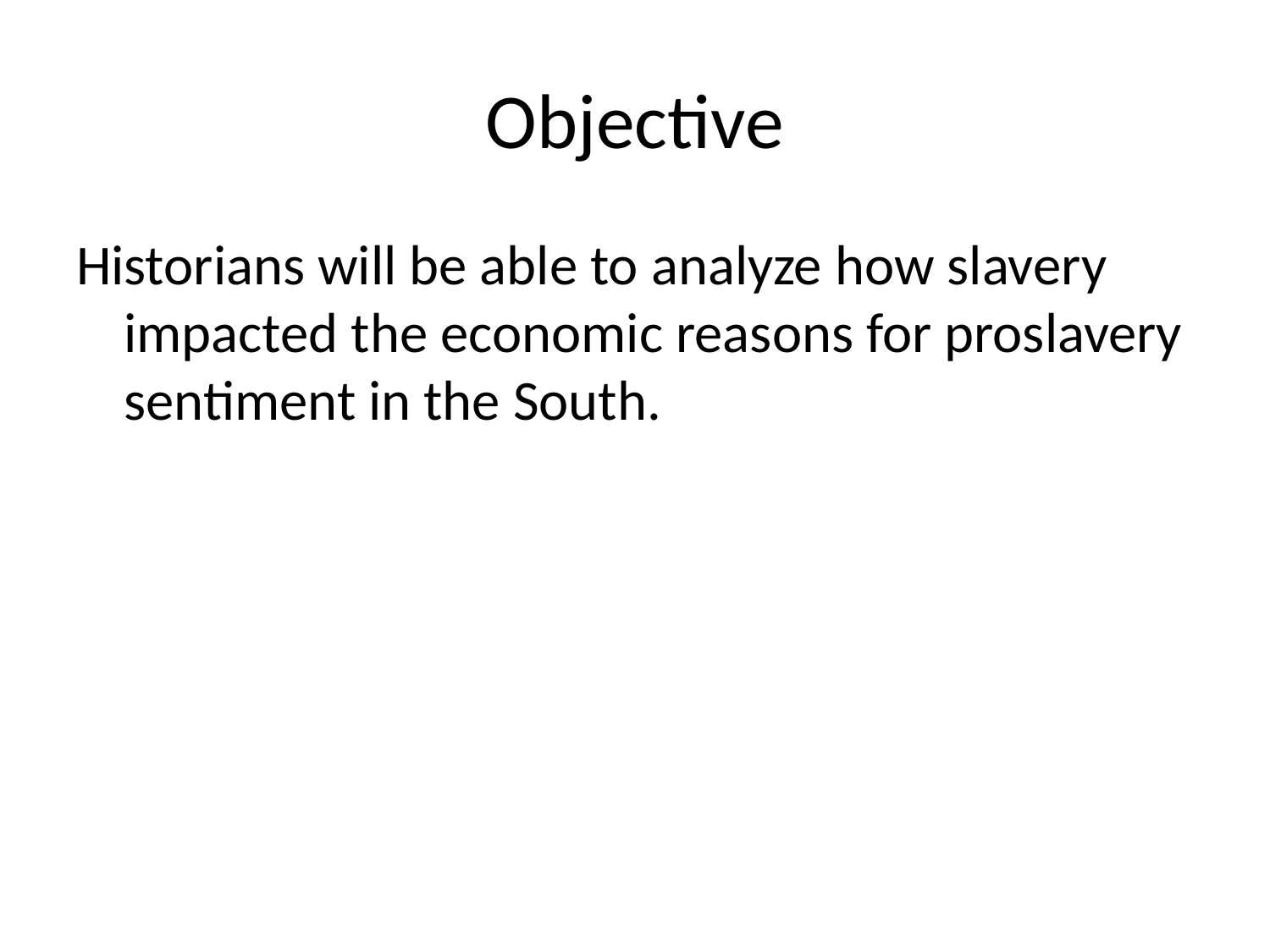

# Objective
Historians will be able to analyze how slavery impacted the economic reasons for proslavery sentiment in the South.